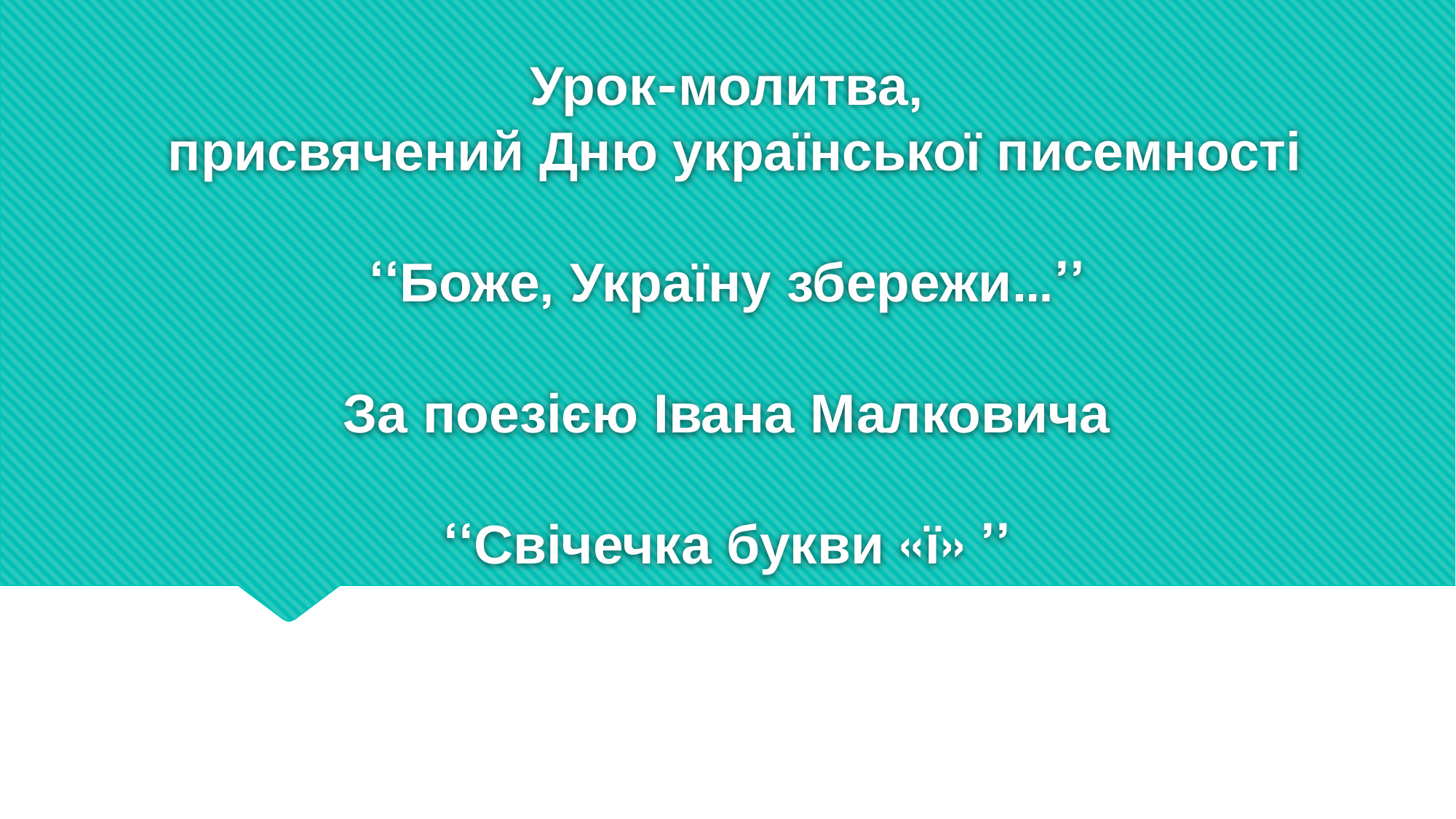

# Урок-молитва, присвячений Дню української писемності ‘‘Боже, Україну збережи…’’ За поезією Івана Малковича ‘‘Свічечка букви «ї» ’’